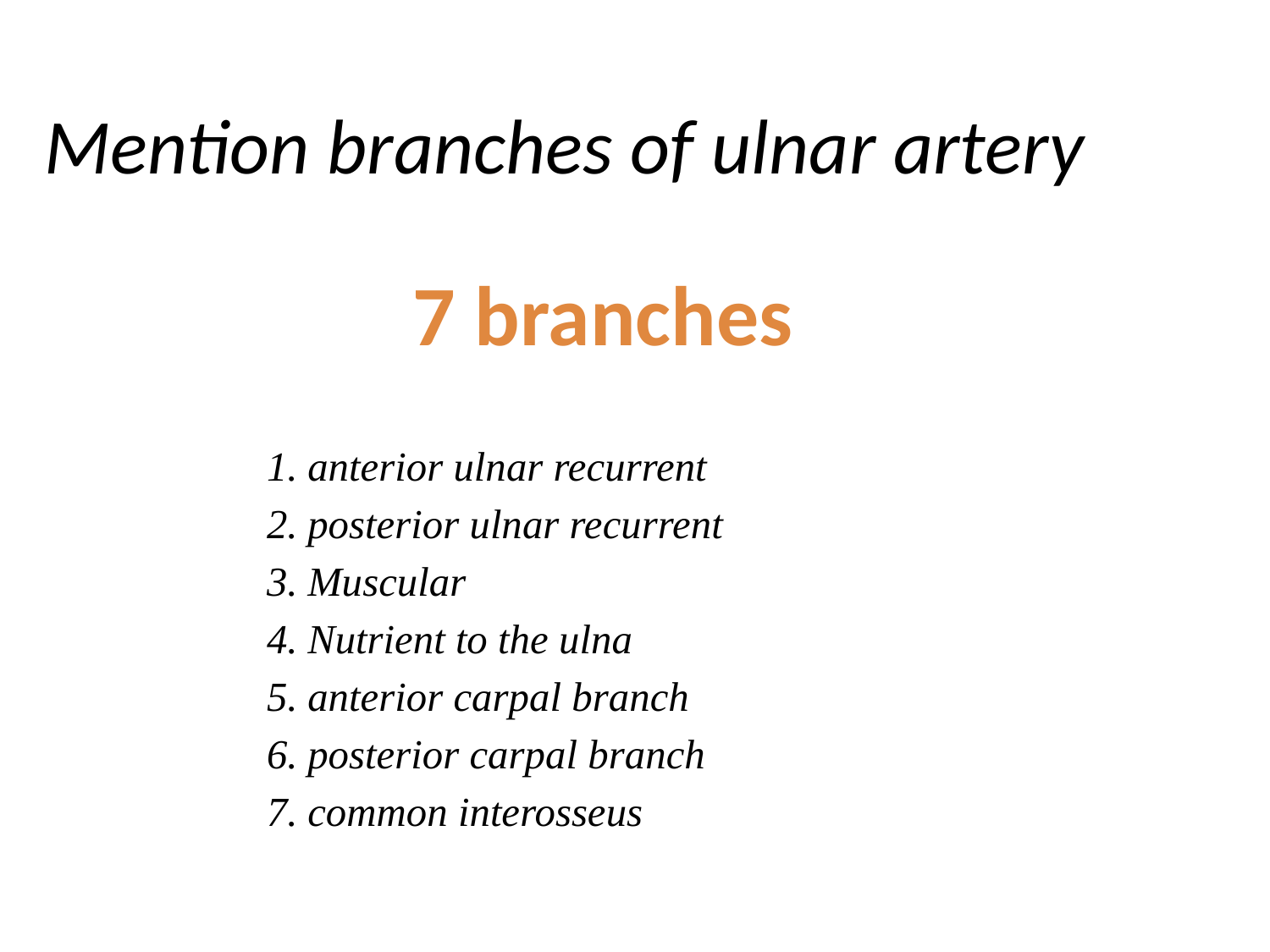

# Mention branches of ulnar artery
7 branches
anterior ulnar recurrent
posterior ulnar recurrent
Muscular
Nutrient to the ulna
anterior carpal branch
posterior carpal branch
common interosseus